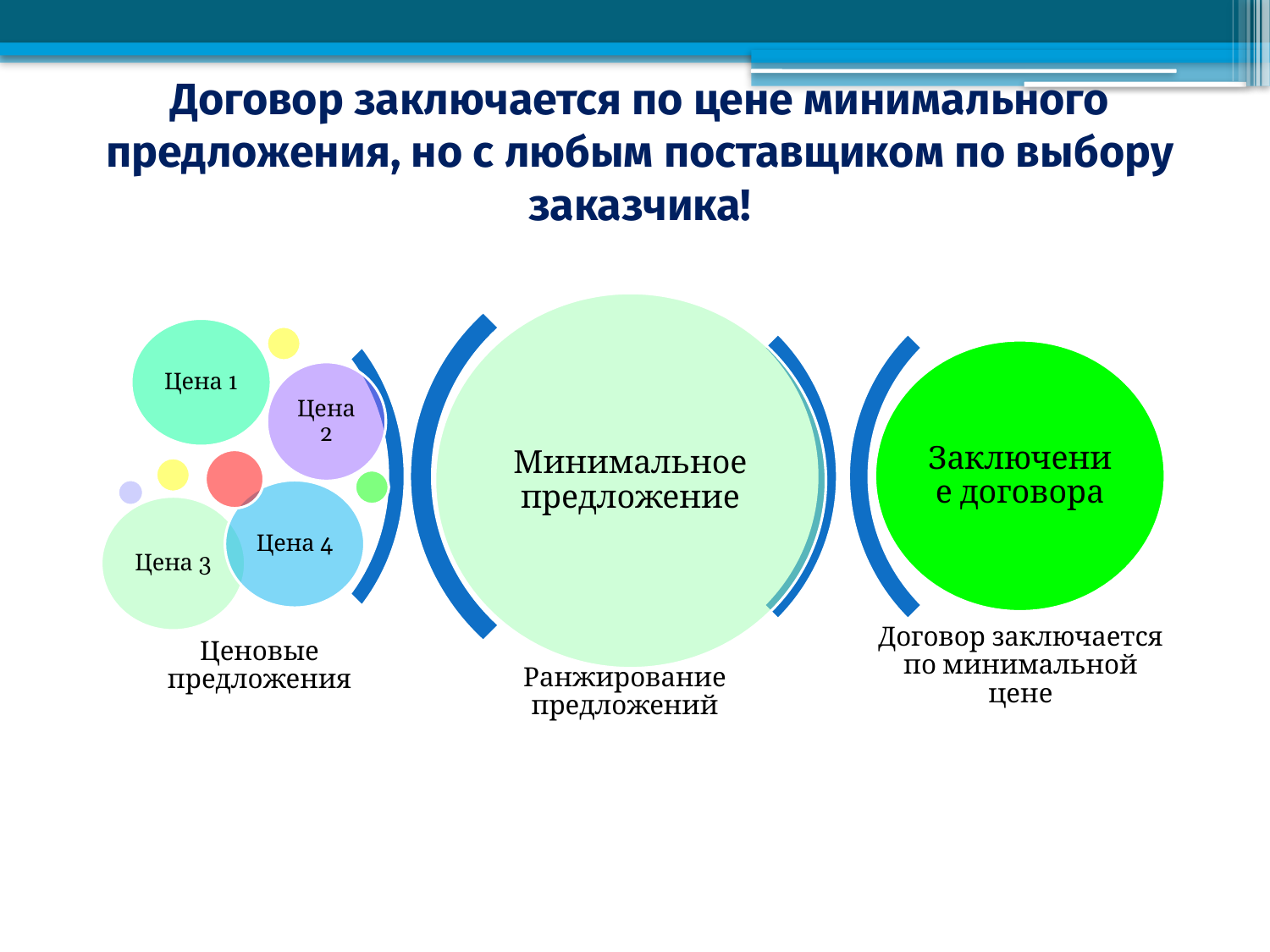

Ранжирование предложений
Договор заключается по минимальной цене
Минимальное предложение
Цена 1
Цена2
Цена 3
Цена 4
Заключение договора
Ценовые предложения
# Договор заключается по цене минимального предложения, но с любым поставщиком по выбору заказчика!